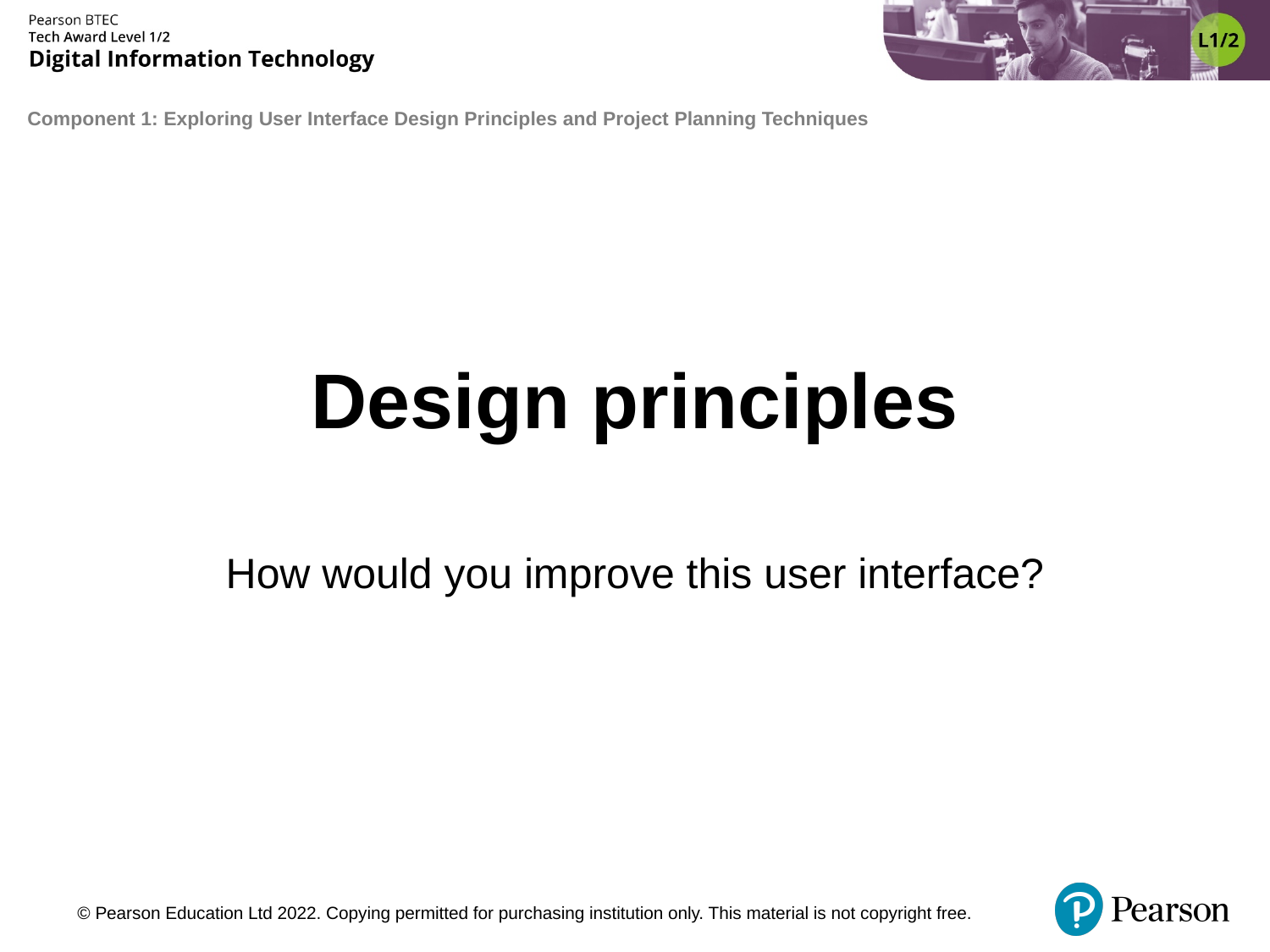

# Design principles
How would you improve this user interface?